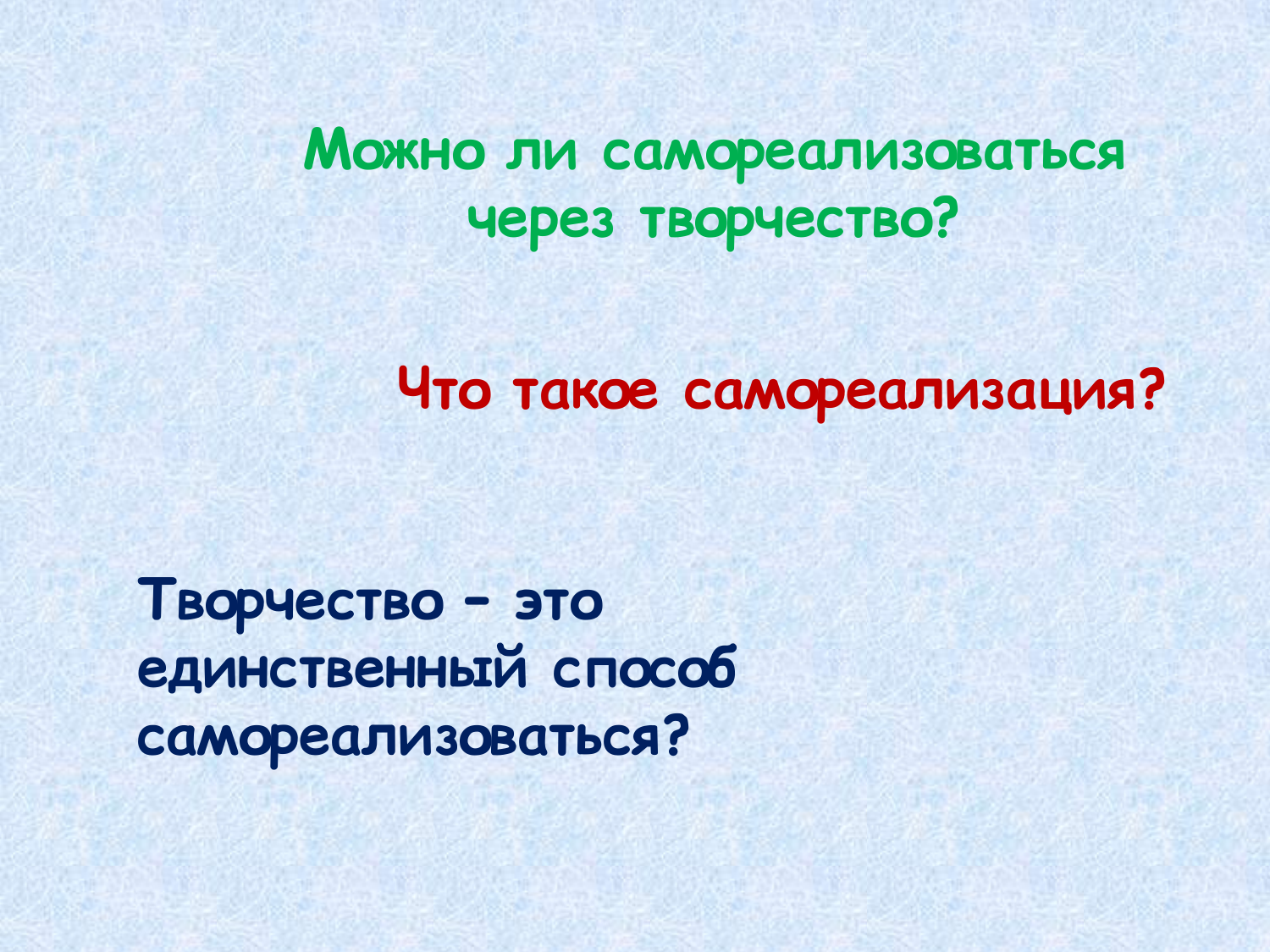

Можно ли самореализоваться через творчество?
Что такое самореализация?
Творчество – это
единственный способ самореализоваться?